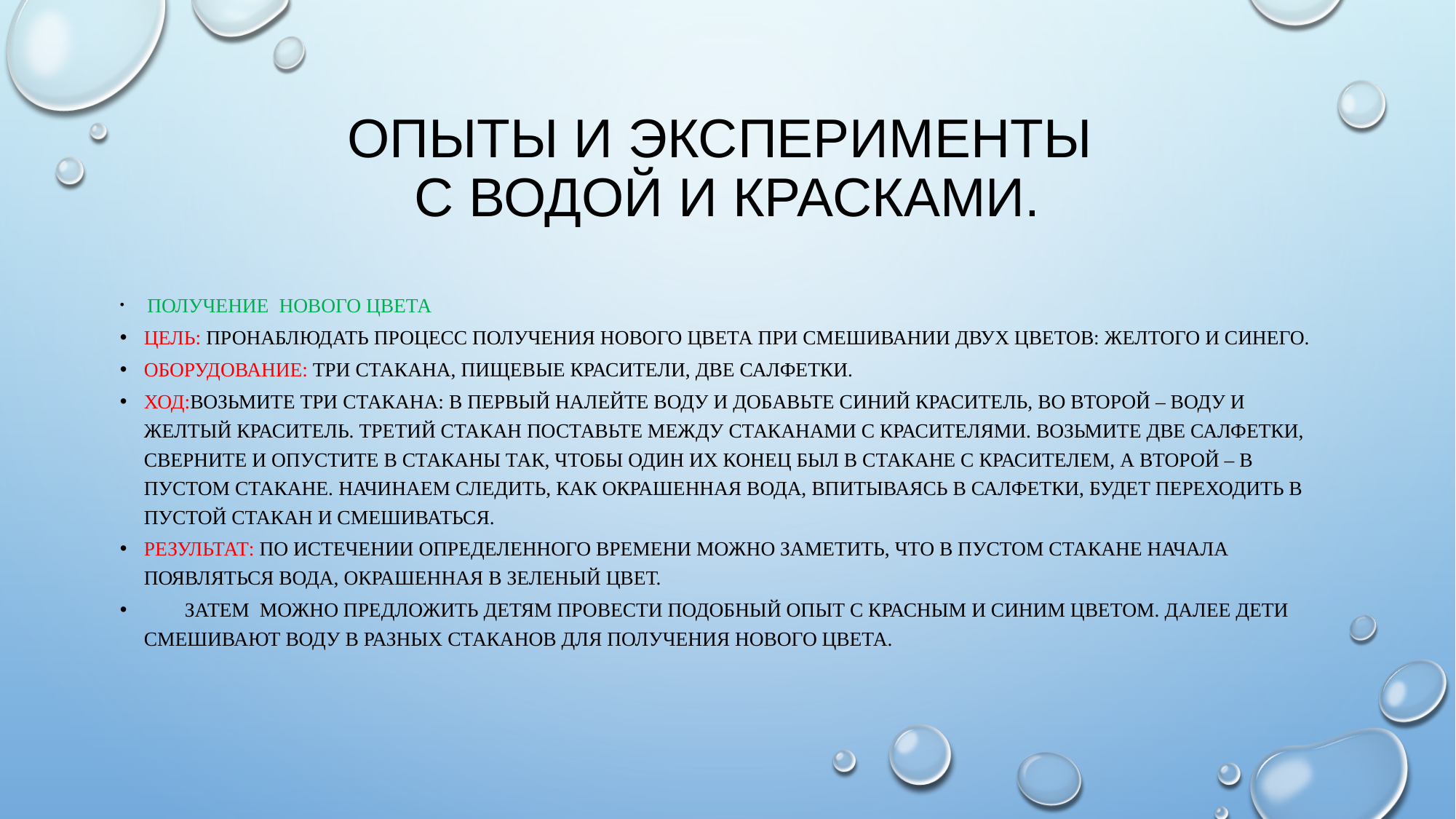

# Опыты и эксперименты с водой и красками.
 Получение  нового цвета
Цель: пронаблюдать процесс получения нового цвета при смешивании двух цветов: желтого и синего.
Оборудование: три стакана, пищевые красители, две салфетки.
Ход:Возьмите три стакана: в первый налейте воду и добавьте синий краситель, во второй – воду и желтый краситель. Третий стакан поставьте между стаканами с красителями. Возьмите две салфетки, сверните и опустите в стаканы так, чтобы один их конец был в стакане с красителем, а второй – в пустом стакане. Начинаем следить, как окрашенная вода, впитываясь в салфетки, будет переходить в пустой стакан и смешиваться.
Результат: по истечении определенного времени можно заметить, что в пустом стакане начала появляться вода, окрашенная в зеленый цвет.
        Затем  можно предложить детям провести подобный опыт с красным и синим цветом. Далее дети смешивают воду в разных стаканов для получения нового цвета.